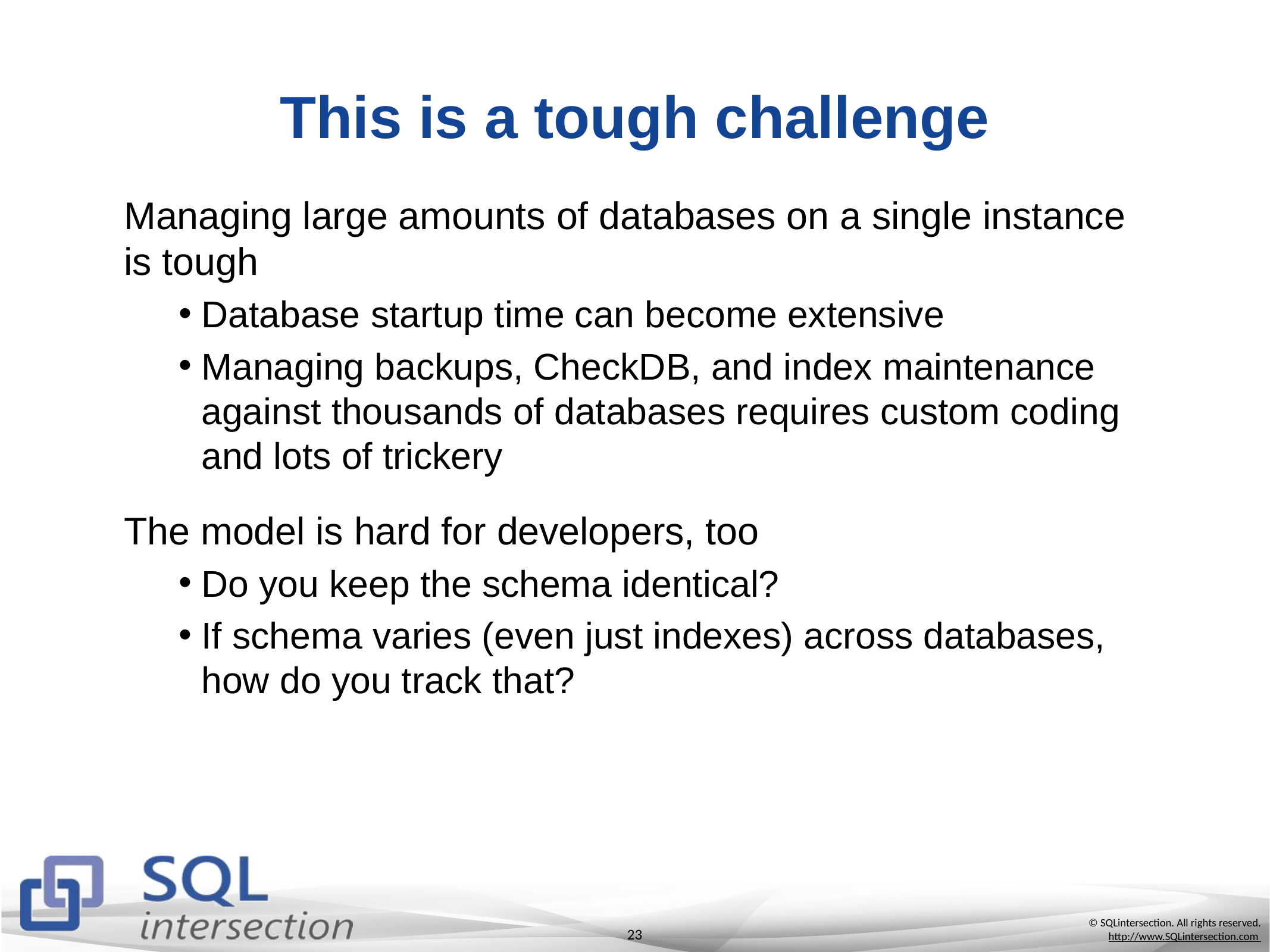

# This is a tough challenge
Managing large amounts of databases on a single instance is tough
Database startup time can become extensive
Managing backups, CheckDB, and index maintenance against thousands of databases requires custom coding and lots of trickery
The model is hard for developers, too
Do you keep the schema identical?
If schema varies (even just indexes) across databases, how do you track that?